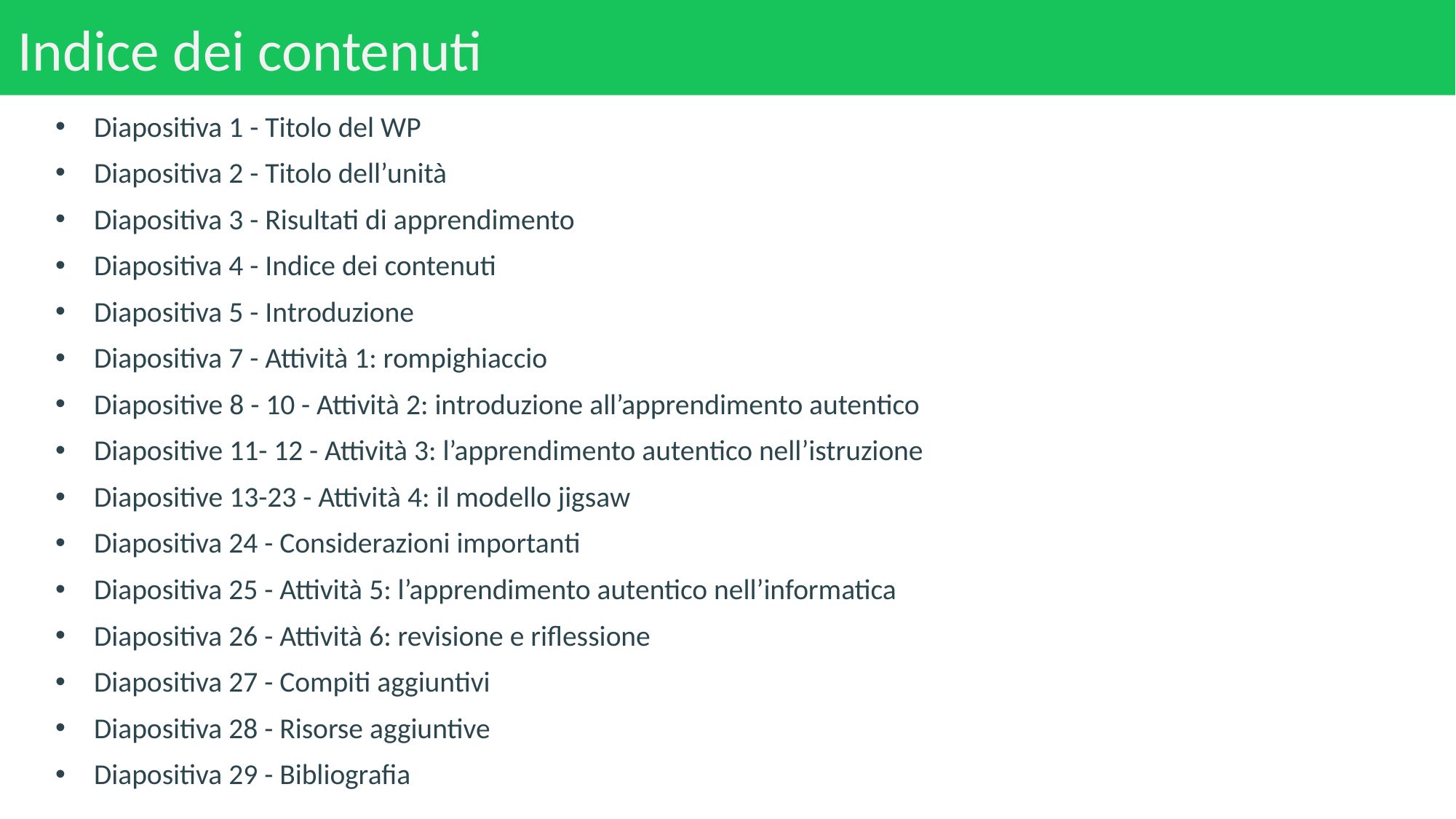

# Indice dei contenuti
Diapositiva 1 - Titolo del WP
Diapositiva 2 - Titolo dell’unità
Diapositiva 3 - Risultati di apprendimento
Diapositiva 4 - Indice dei contenuti
Diapositiva 5 - Introduzione
Diapositiva 7 - Attività 1: rompighiaccio
Diapositive 8 - 10 - Attività 2: introduzione all’apprendimento autentico
Diapositive 11- 12 - Attività 3: l’apprendimento autentico nell’istruzione
Diapositive 13-23 - Attività 4: il modello jigsaw
Diapositiva 24 - Considerazioni importanti
Diapositiva 25 - Attività 5: l’apprendimento autentico nell’informatica
Diapositiva 26 - Attività 6: revisione e riflessione
Diapositiva 27 - Compiti aggiuntivi
Diapositiva 28 - Risorse aggiuntive
Diapositiva 29 - Bibliografia